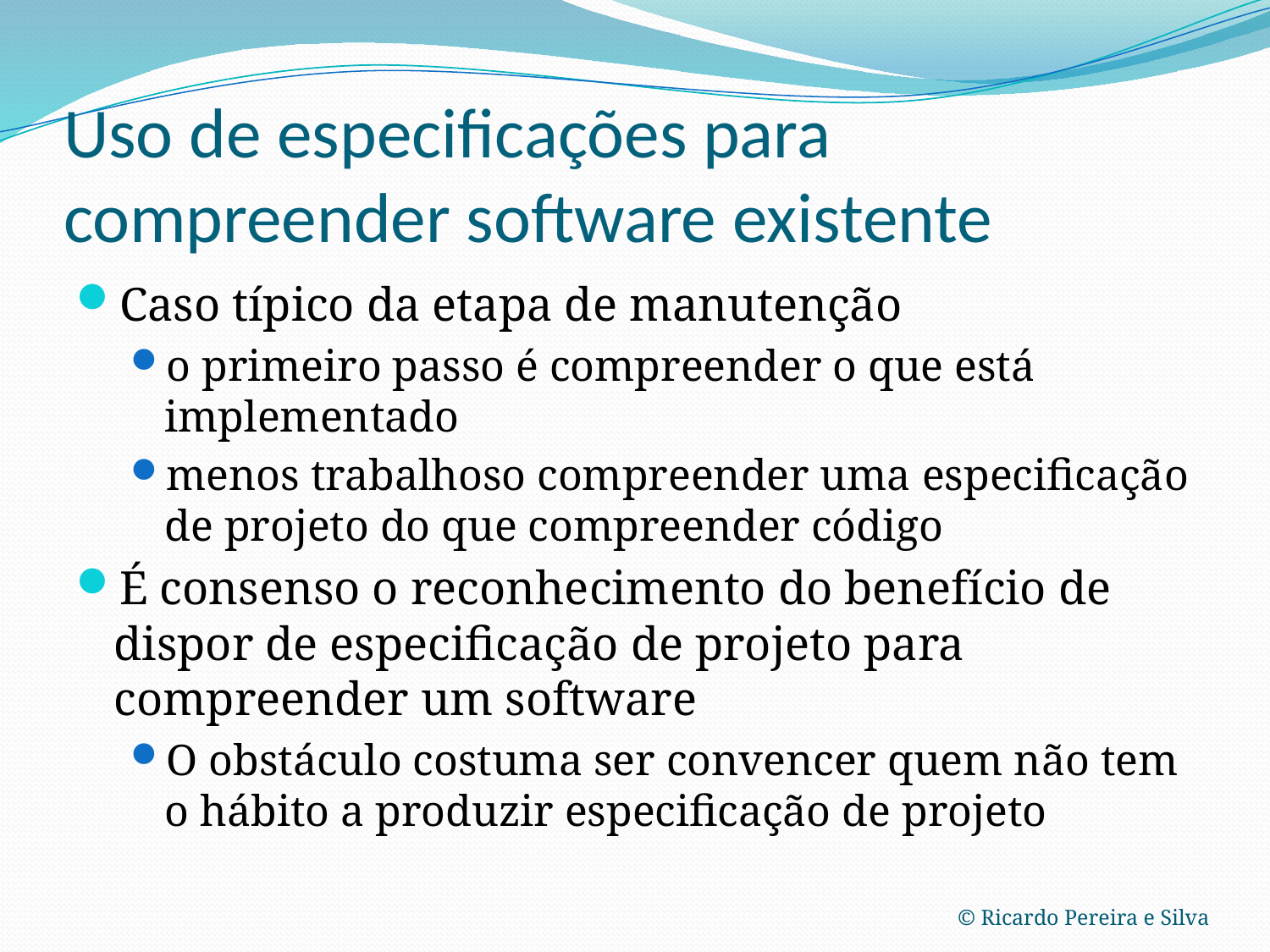

# Uso de especificações para compreender software existente
Caso típico da etapa de manutenção
o primeiro passo é compreender o que está implementado
menos trabalhoso compreender uma especificação de projeto do que compreender código
É consenso o reconhecimento do benefício de dispor de especificação de projeto para compreender um software
O obstáculo costuma ser convencer quem não tem o hábito a produzir especificação de projeto
© Ricardo Pereira e Silva